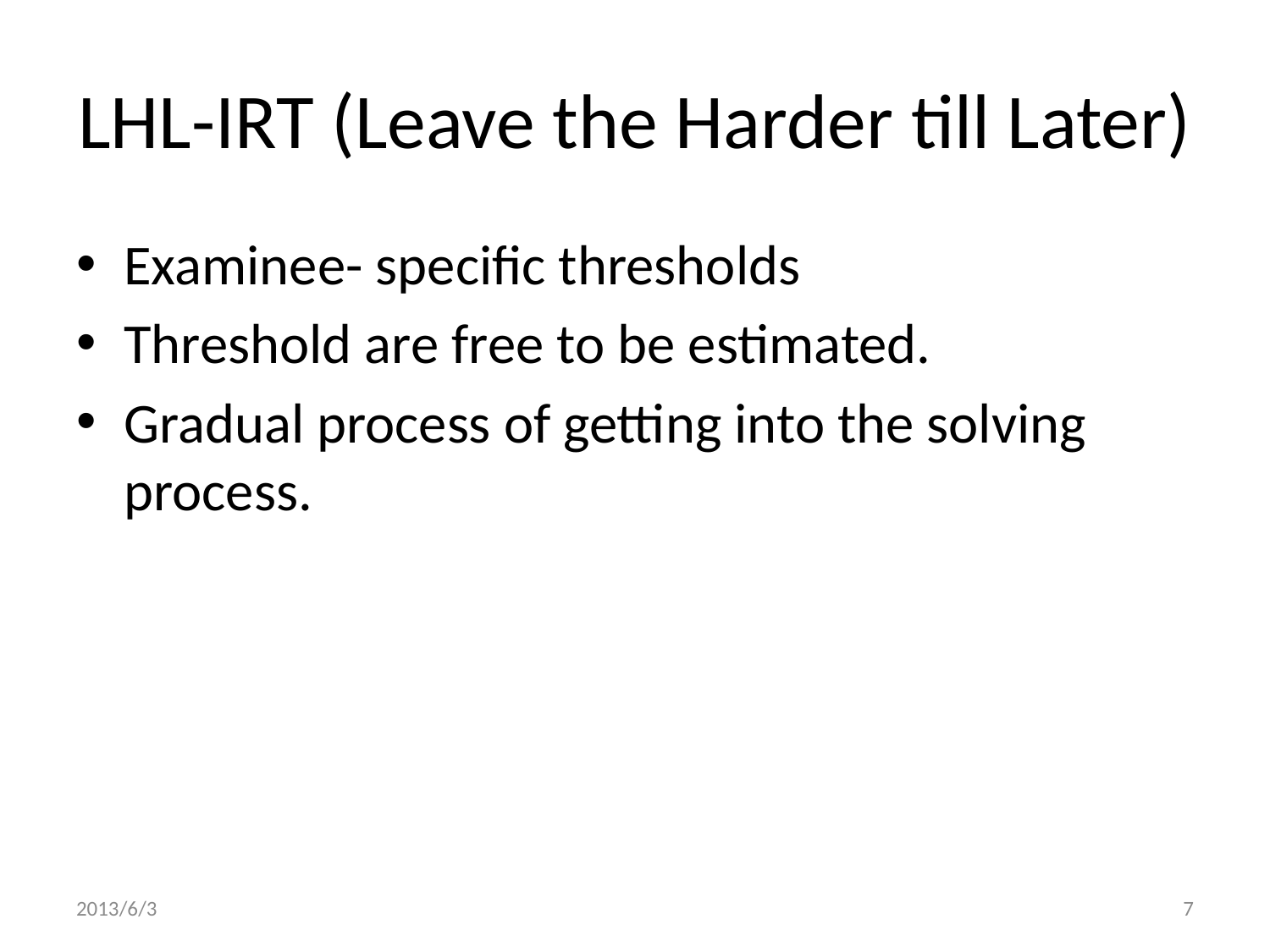

# LHL-IRT (Leave the Harder till Later)
Examinee- specific thresholds
Threshold are free to be estimated.
Gradual process of getting into the solving process.

2013/6/3
7